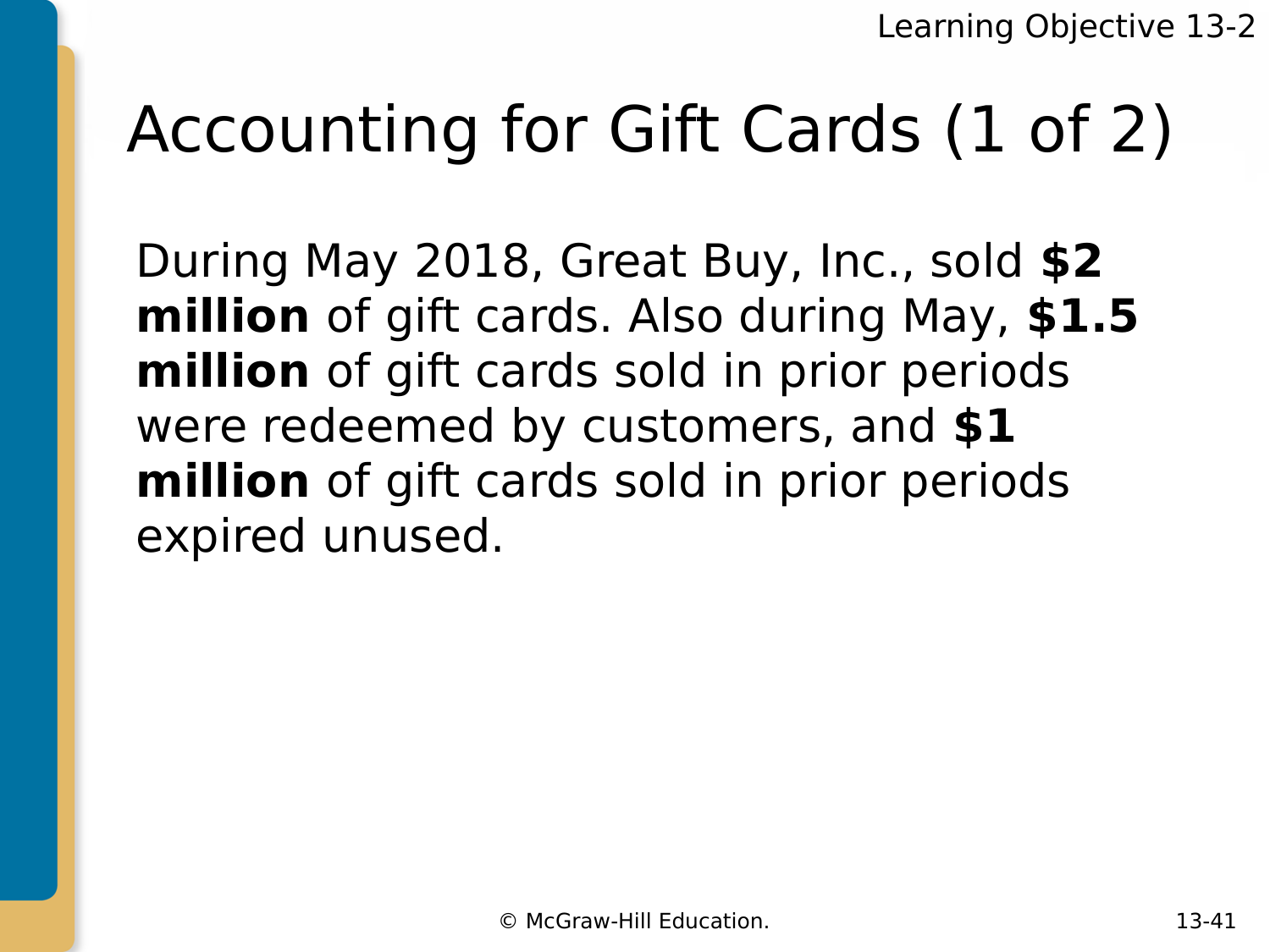

Learning Objective 13-2
# Accounting for Gift Cards (1 of 2)
During May 2018, Great Buy, Inc., sold $2 million of gift cards. Also during May, $1.5 million of gift cards sold in prior periods were redeemed by customers, and $1 million of gift cards sold in prior periods expired unused.